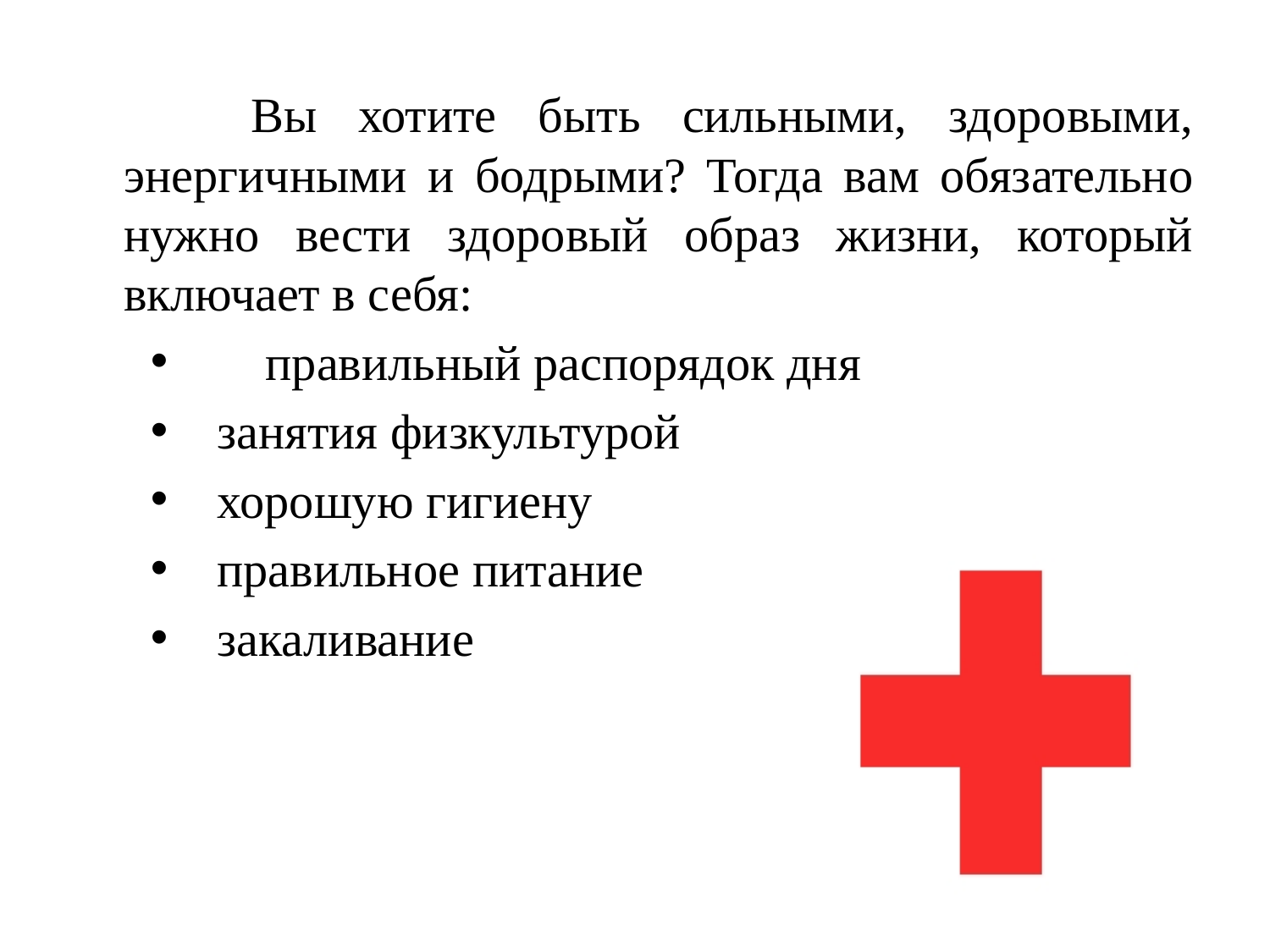

Вы хотите быть сильными, здоровыми, энергичными и бодрыми? Тогда вам обязательно нужно вести здоровый образ жизни, который включает в себя:
	правильный распорядок дня
    занятия физкультурой
    хорошую гигиену
    правильное питание
    закаливание